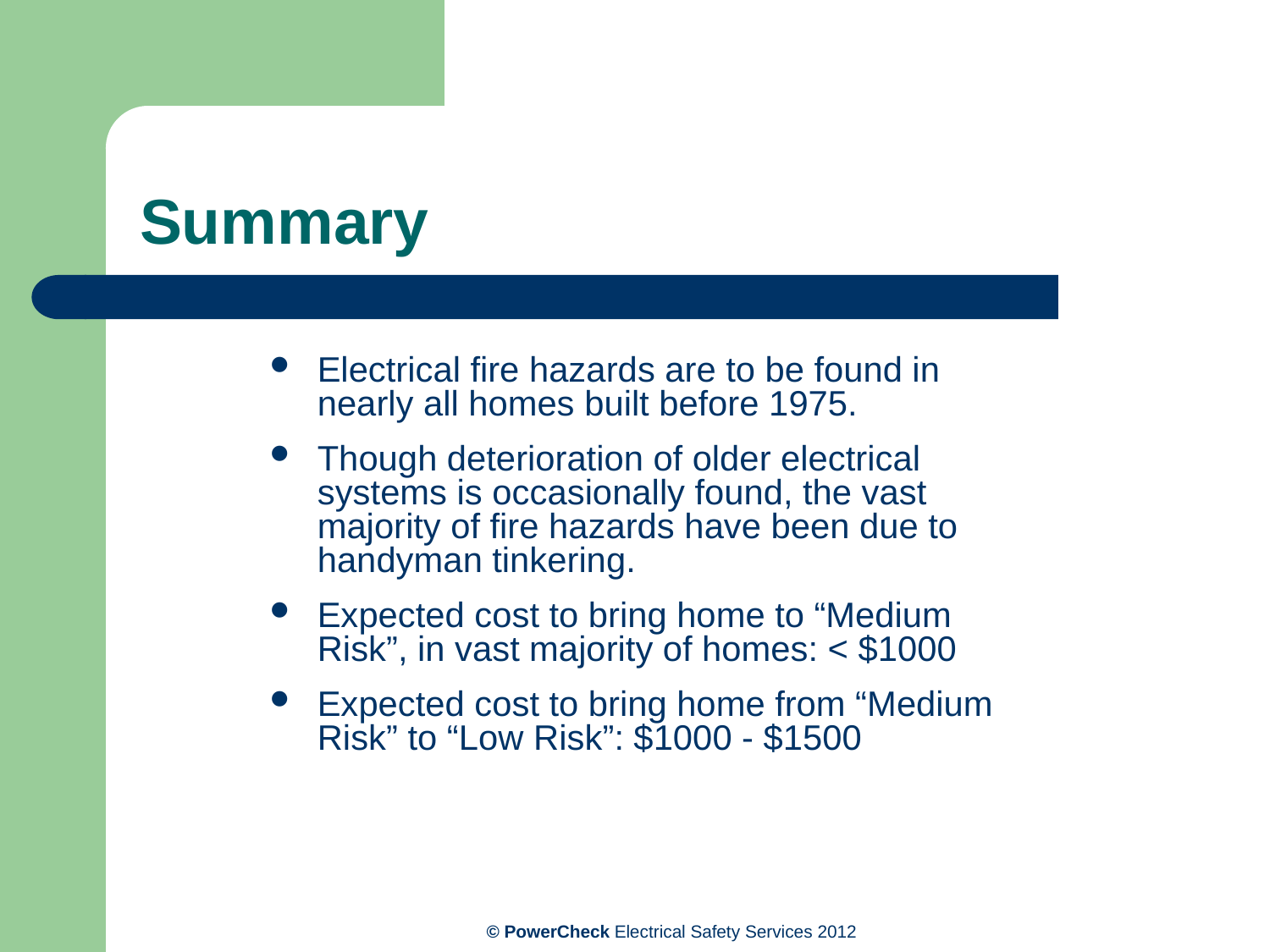

# Summary
Electrical fire hazards are to be found in nearly all homes built before 1975.
Though deterioration of older electrical systems is occasionally found, the vast majority of fire hazards have been due to handyman tinkering.
Expected cost to bring home to “Medium Risk”, in vast majority of homes: < $1000
Expected cost to bring home from “Medium Risk” to “Low Risk”: $1000 - $1500
© PowerCheck Electrical Safety Services 2012